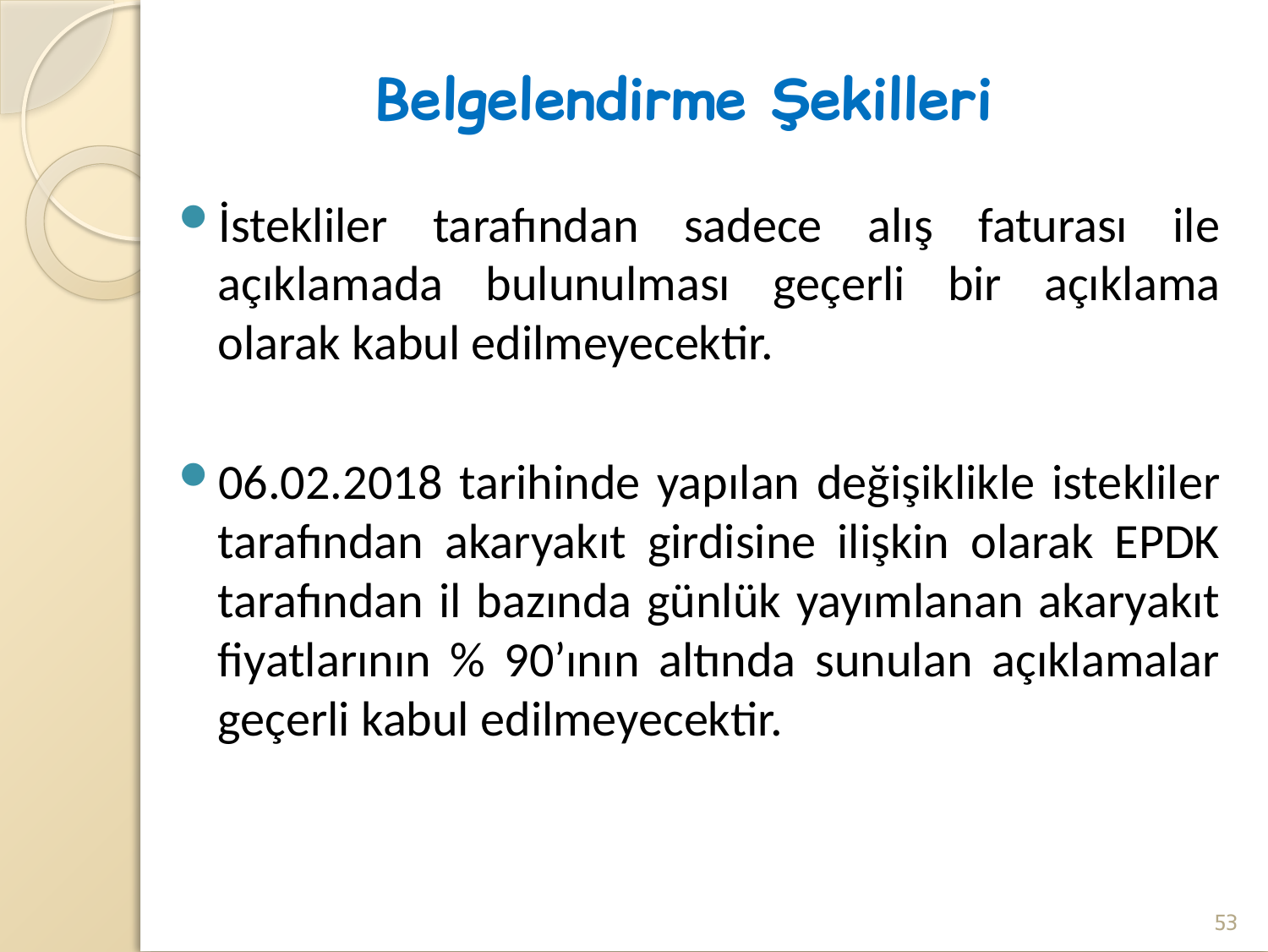

# Belgelendirme Şekilleri
İstekliler tarafından sadece alış faturası ile açıklamada bulunulması geçerli bir açıklama olarak kabul edilmeyecektir.

06.02.2018 tarihinde yapılan değişiklikle istekliler tarafından akaryakıt girdisine ilişkin olarak EPDK tarafından il bazında günlük yayımlanan akaryakıt fiyatlarının % 90’ının altında sunulan açıklamalar geçerli kabul edilmeyecektir.
53